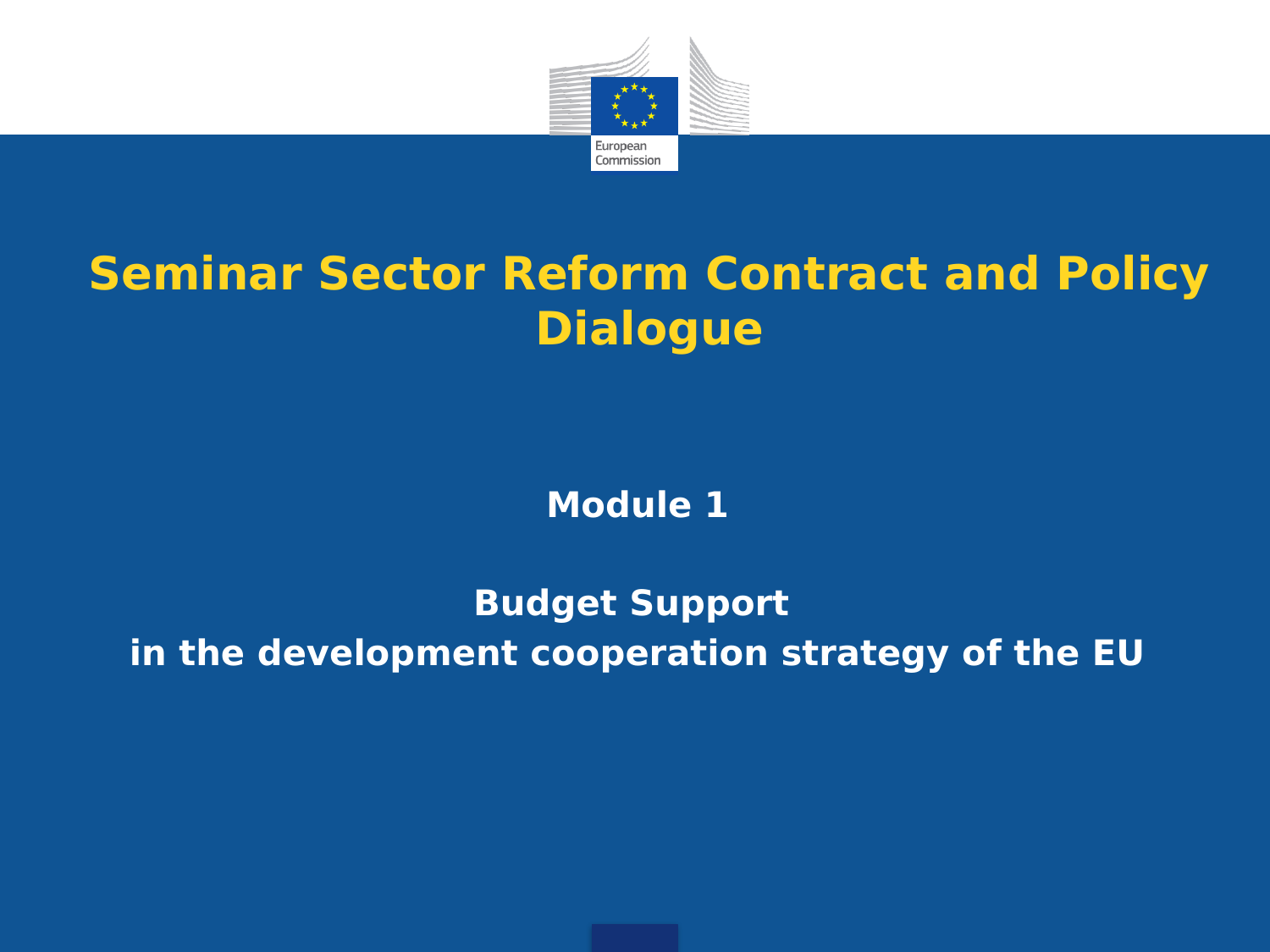

# Seminar Sector Reform Contract and Policy Dialogue

Module 1

Budget Support
in the development cooperation strategy of the EU